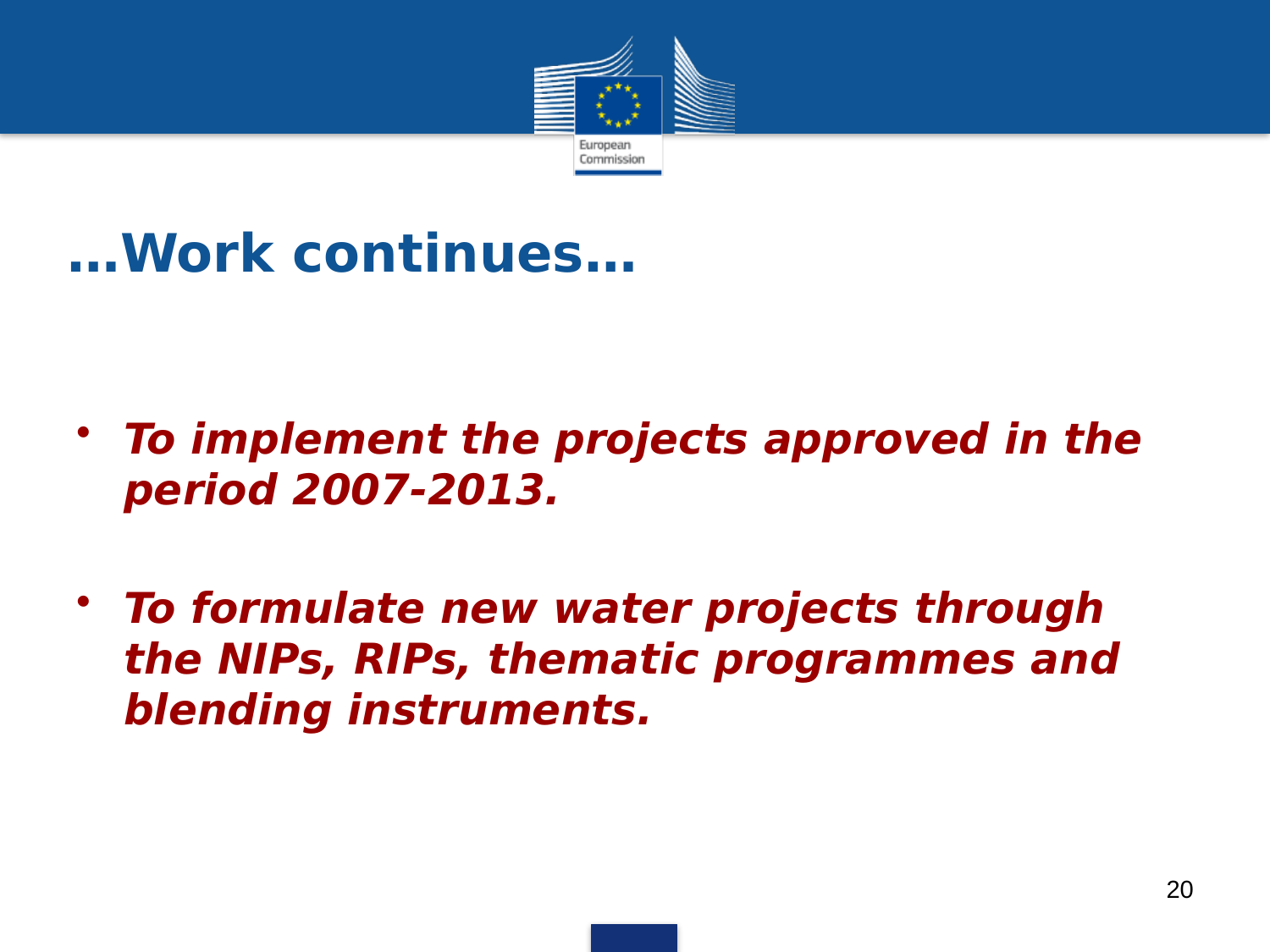

# …Work continues…

To implement the projects approved in the period 2007-2013.

To formulate new water projects through the NIPs, RIPs, thematic programmes and blending instruments.

20